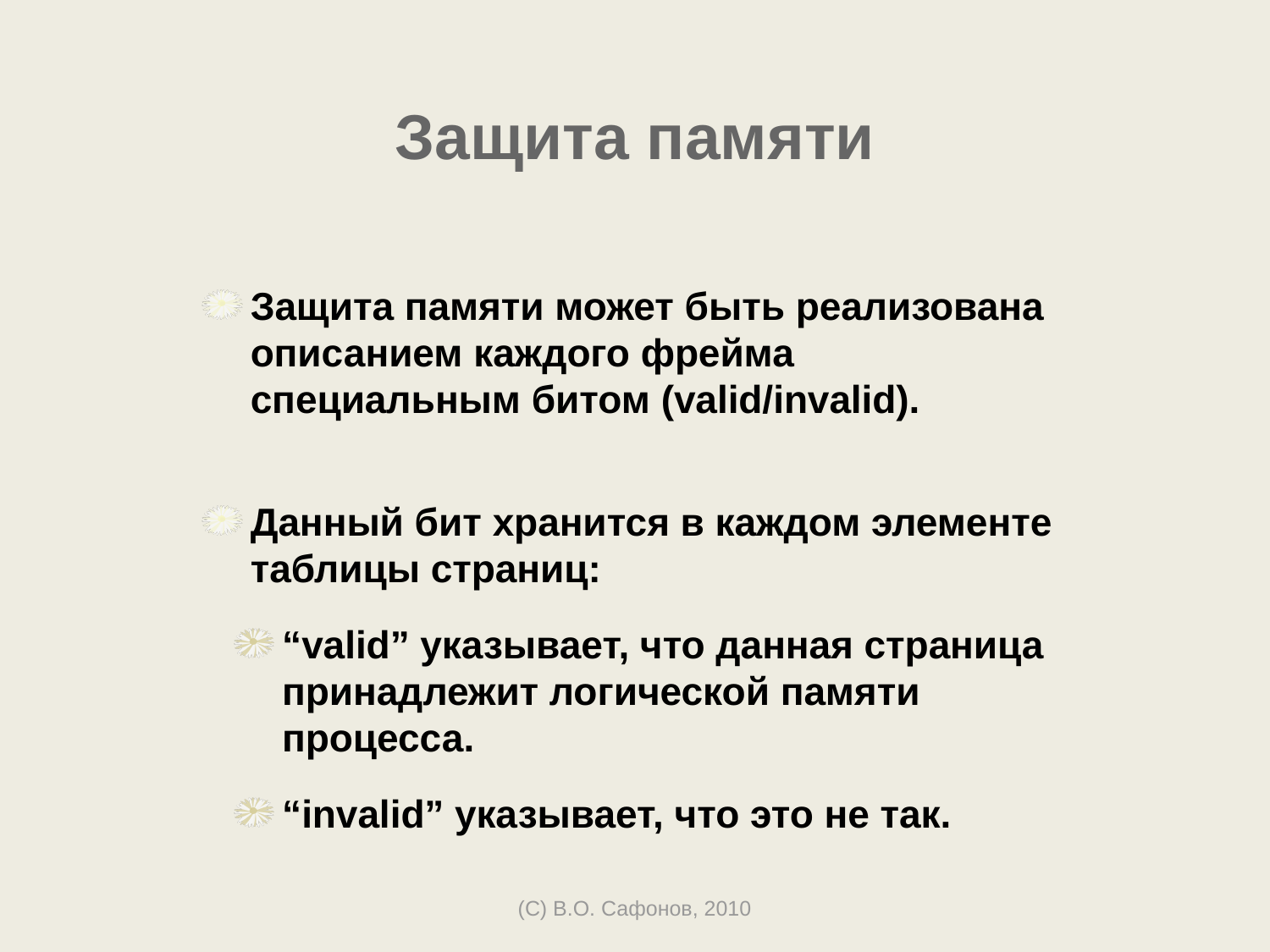

# Защита памяти
Защита памяти может быть реализована описанием каждого фрейма специальным битом (valid/invalid).
Данный бит хранится в каждом элементе таблицы страниц:
“valid” указывает, что данная страница принадлежит логической памяти процесса.
“invalid” указывает, что это не так.

(C) В.О. Сафонов, 2010